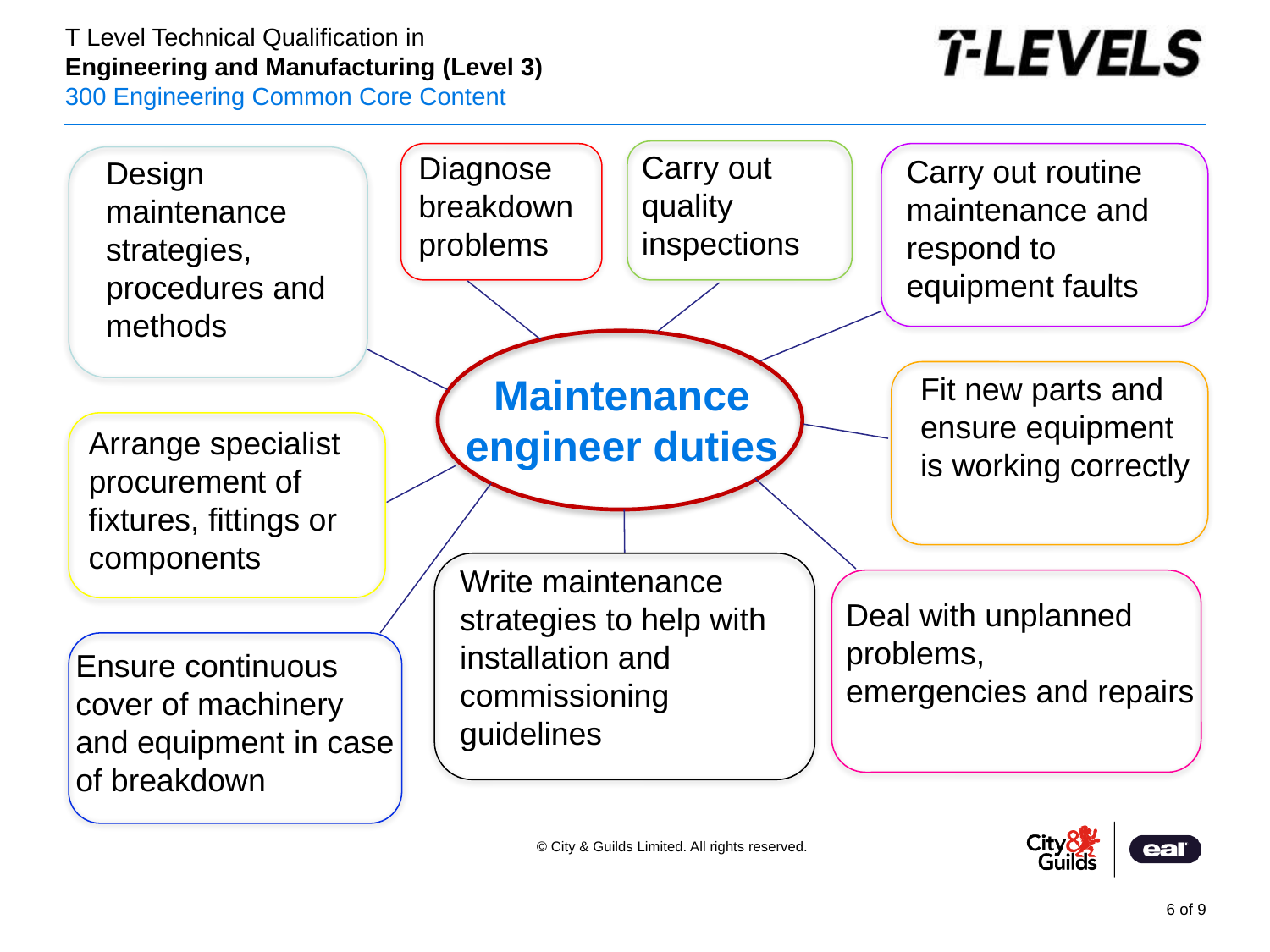

Carry out quality inspections

Diagnose breakdown problems

Carry out routine maintenance and respond to equipment faults

Design maintenance strategies, procedures and methods

Maintenance engineer duties

Fit new parts and ensure equipment is working correctly

Arrange specialist procurement of fixtures, fittings or components

Write maintenance strategies to help with installation and commissioning guidelines

Deal with unplanned problems,
emergencies and repairs

Ensure continuous cover of machinery and equipment in case of breakdown